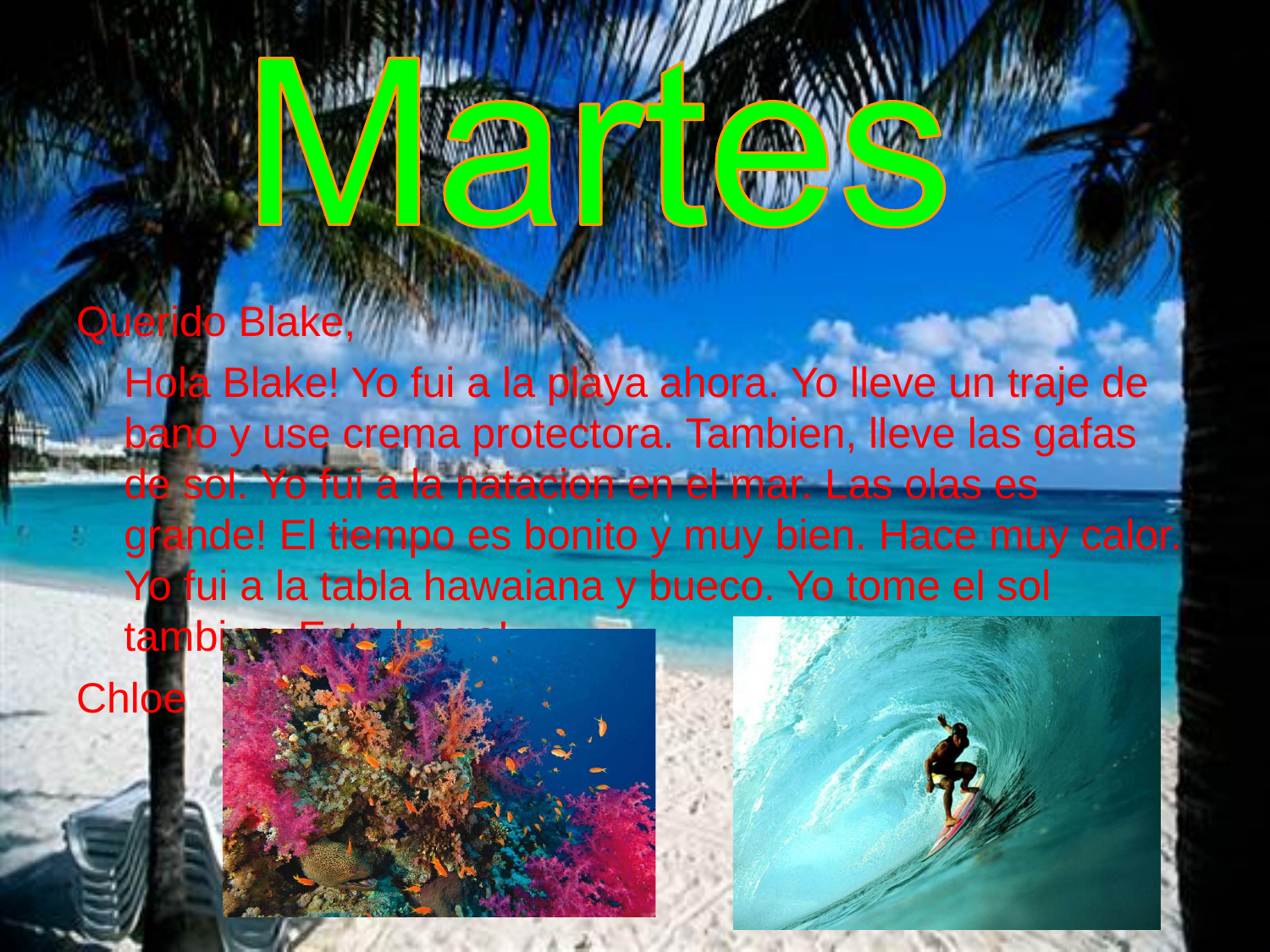

Querido Blake,
	Hola Blake! Yo fui a la playa ahora. Yo lleve un traje de bano y use crema protectora. Tambien, lleve las gafas de sol. Yo fui a la natacion en el mar. Las olas es grande! El tiempo es bonito y muy bien. Hace muy calor. Yo fui a la tabla hawaiana y bueco. Yo tome el sol tambien. Esta luego!
Chloe